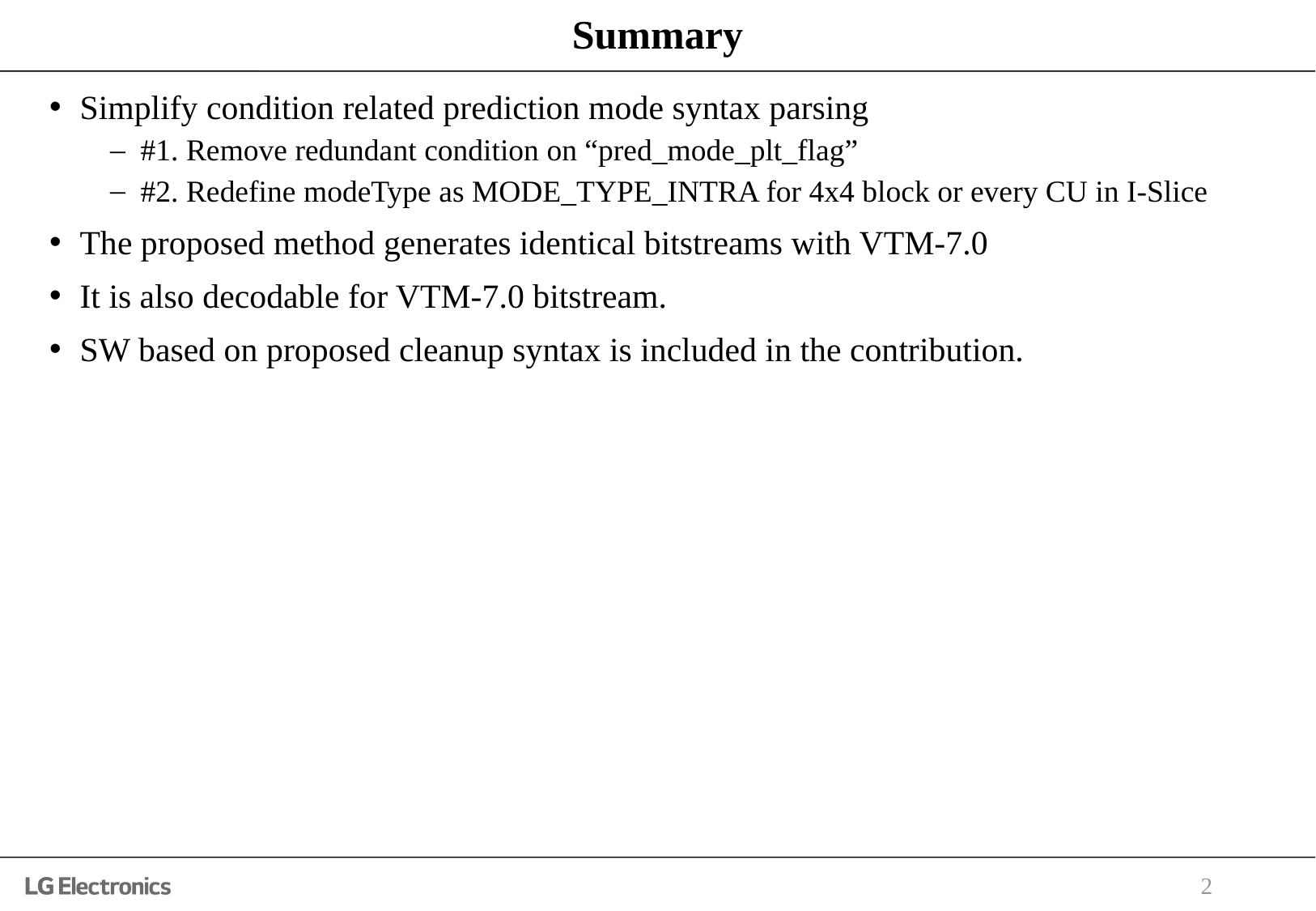

# Summary
Simplify condition related prediction mode syntax parsing
#1. Remove redundant condition on “pred_mode_plt_flag”
#2. Redefine modeType as MODE_TYPE_INTRA for 4x4 block or every CU in I-Slice
The proposed method generates identical bitstreams with VTM-7.0
It is also decodable for VTM-7.0 bitstream.
SW based on proposed cleanup syntax is included in the contribution.

2